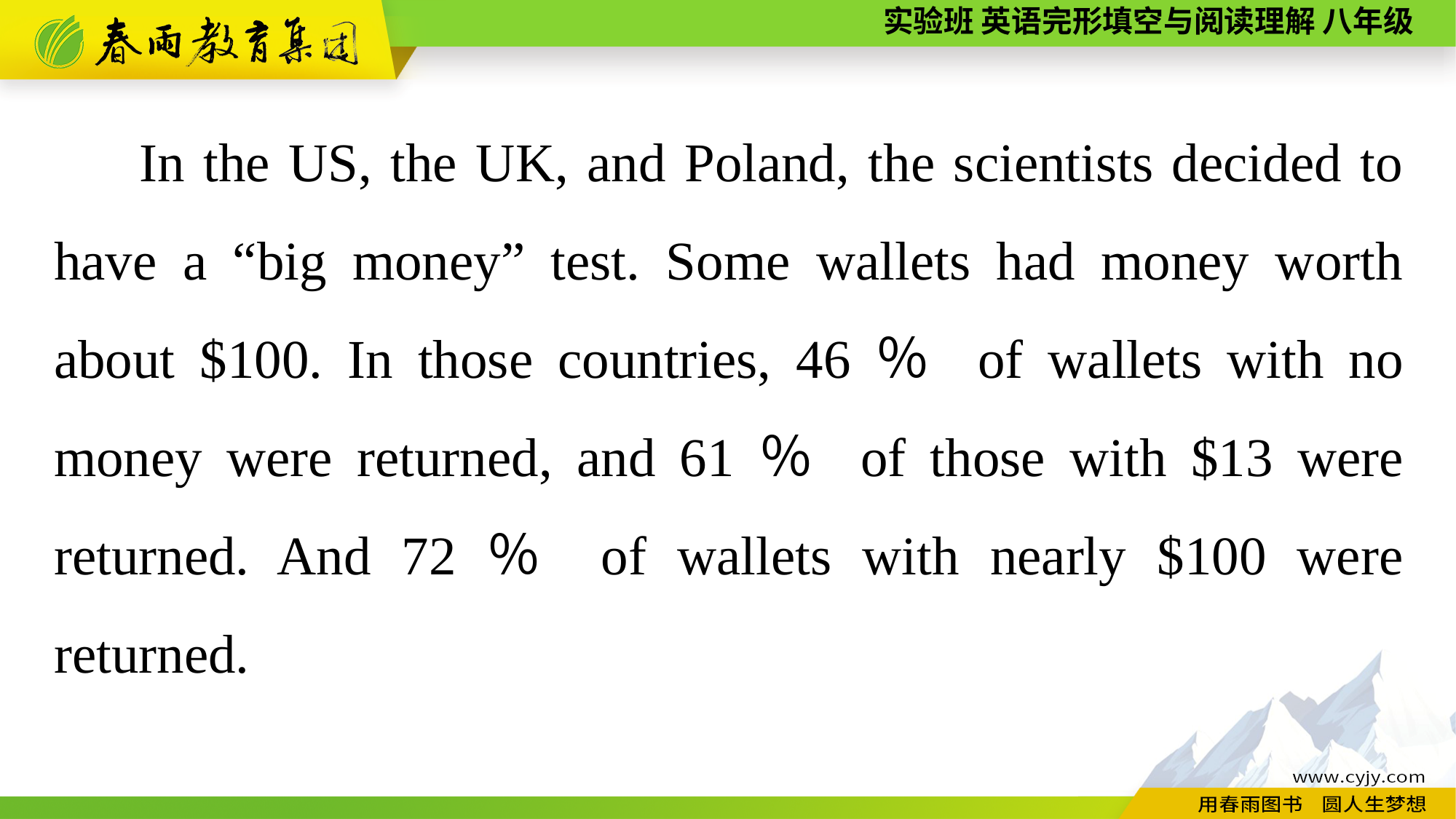

In the US, the UK, and Poland, the scientists decided to have a “big money” test. Some wallets had money worth about $100. In those countries, 46％ of wallets with no money were returned, and 61％ of those with $13 were returned. And 72％ of wallets with nearly $100 were returned.